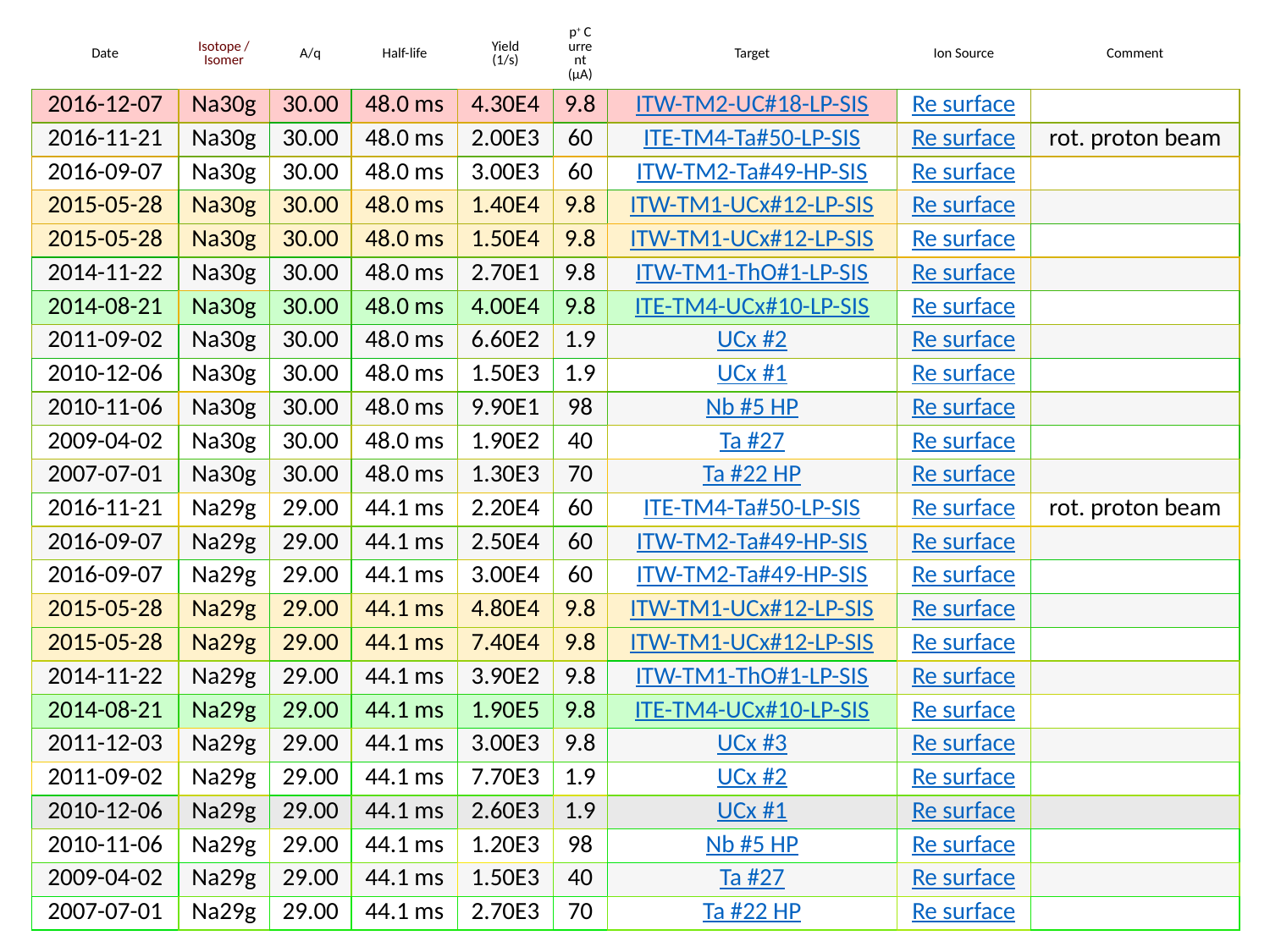

| Date | Isotope / Isomer | A/q | Half-life | Yield (1/s) | p+ Current (μA) | Target | Ion Source | Comment |
| --- | --- | --- | --- | --- | --- | --- | --- | --- |
| 2016-12-07 | Na30g | 30.00 | 48.0 ms | 4.30E4 | 9.8 | ITW-TM2-UC#18-LP-SIS | Re surface |  |
| 2016-11-21 | Na30g | 30.00 | 48.0 ms | 2.00E3 | 60 | ITE-TM4-Ta#50-LP-SIS | Re surface | rot. proton beam |
| 2016-09-07 | Na30g | 30.00 | 48.0 ms | 3.00E3 | 60 | ITW-TM2-Ta#49-HP-SIS | Re surface |  |
| 2015-05-28 | Na30g | 30.00 | 48.0 ms | 1.40E4 | 9.8 | ITW-TM1-UCx#12-LP-SIS | Re surface |  |
| 2015-05-28 | Na30g | 30.00 | 48.0 ms | 1.50E4 | 9.8 | ITW-TM1-UCx#12-LP-SIS | Re surface |  |
| 2014-11-22 | Na30g | 30.00 | 48.0 ms | 2.70E1 | 9.8 | ITW-TM1-ThO#1-LP-SIS | Re surface |  |
| 2014-08-21 | Na30g | 30.00 | 48.0 ms | 4.00E4 | 9.8 | ITE-TM4-UCx#10-LP-SIS | Re surface |  |
| 2011-09-02 | Na30g | 30.00 | 48.0 ms | 6.60E2 | 1.9 | UCx #2 | Re surface |  |
| 2010-12-06 | Na30g | 30.00 | 48.0 ms | 1.50E3 | 1.9 | UCx #1 | Re surface |  |
| 2010-11-06 | Na30g | 30.00 | 48.0 ms | 9.90E1 | 98 | Nb #5 HP | Re surface |  |
| 2009-04-02 | Na30g | 30.00 | 48.0 ms | 1.90E2 | 40 | Ta #27 | Re surface |  |
| 2007-07-01 | Na30g | 30.00 | 48.0 ms | 1.30E3 | 70 | Ta #22 HP | Re surface |  |
| 2016-11-21 | Na29g | 29.00 | 44.1 ms | 2.20E4 | 60 | ITE-TM4-Ta#50-LP-SIS | Re surface | rot. proton beam |
| 2016-09-07 | Na29g | 29.00 | 44.1 ms | 2.50E4 | 60 | ITW-TM2-Ta#49-HP-SIS | Re surface |  |
| 2016-09-07 | Na29g | 29.00 | 44.1 ms | 3.00E4 | 60 | ITW-TM2-Ta#49-HP-SIS | Re surface |  |
| 2015-05-28 | Na29g | 29.00 | 44.1 ms | 4.80E4 | 9.8 | ITW-TM1-UCx#12-LP-SIS | Re surface |  |
| 2015-05-28 | Na29g | 29.00 | 44.1 ms | 7.40E4 | 9.8 | ITW-TM1-UCx#12-LP-SIS | Re surface |  |
| 2014-11-22 | Na29g | 29.00 | 44.1 ms | 3.90E2 | 9.8 | ITW-TM1-ThO#1-LP-SIS | Re surface |  |
| 2014-08-21 | Na29g | 29.00 | 44.1 ms | 1.90E5 | 9.8 | ITE-TM4-UCx#10-LP-SIS | Re surface |  |
| 2011-12-03 | Na29g | 29.00 | 44.1 ms | 3.00E3 | 9.8 | UCx #3 | Re surface |  |
| 2011-09-02 | Na29g | 29.00 | 44.1 ms | 7.70E3 | 1.9 | UCx #2 | Re surface |  |
| 2010-12-06 | Na29g | 29.00 | 44.1 ms | 2.60E3 | 1.9 | UCx #1 | Re surface |  |
| 2010-11-06 | Na29g | 29.00 | 44.1 ms | 1.20E3 | 98 | Nb #5 HP | Re surface |  |
| 2009-04-02 | Na29g | 29.00 | 44.1 ms | 1.50E3 | 40 | Ta #27 | Re surface |  |
| 2007-07-01 | Na29g | 29.00 | 44.1 ms | 2.70E3 | 70 | Ta #22 HP | Re surface |  |